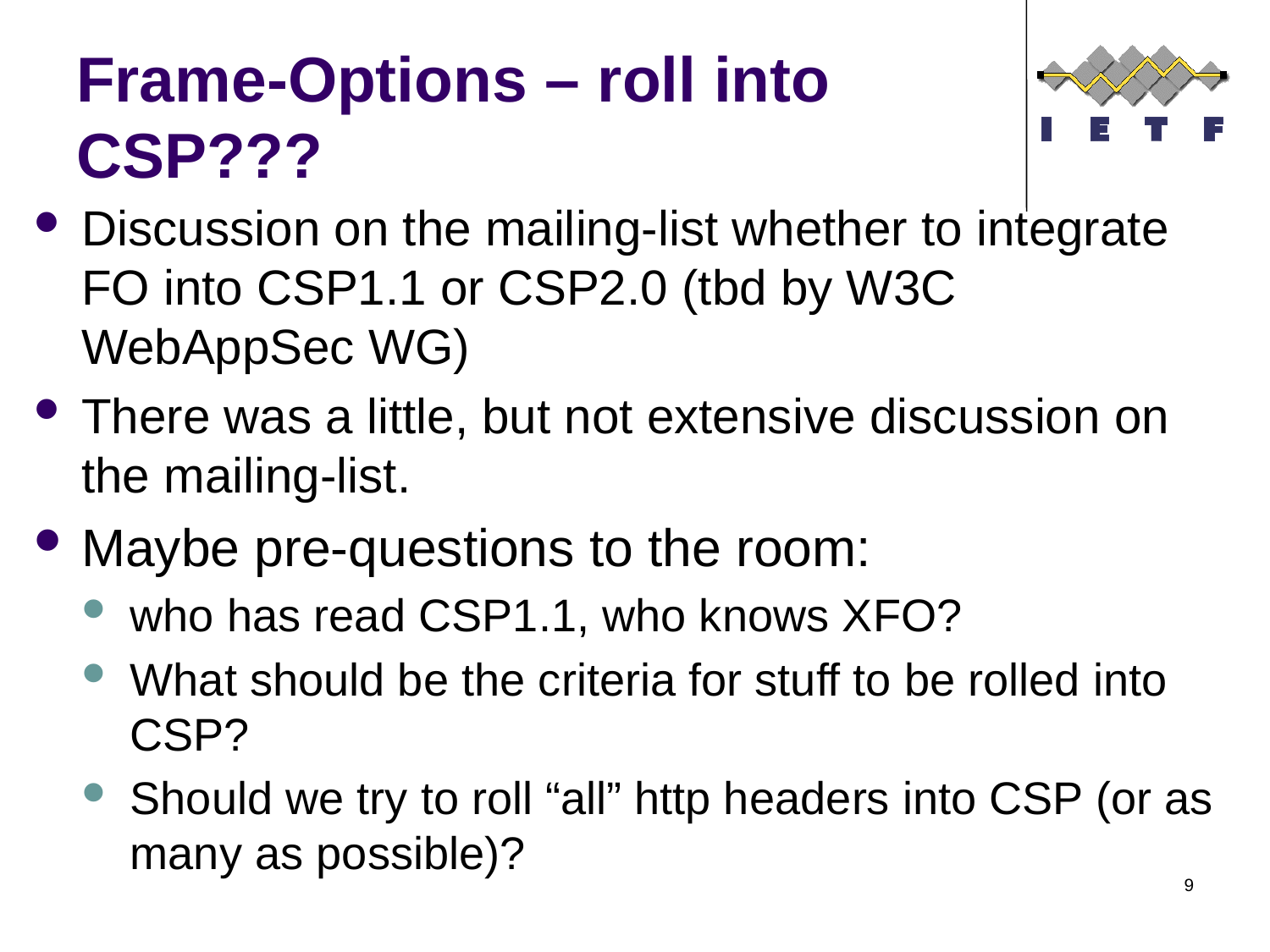

# Frame-Options – roll into CSP???
Discussion on the mailing-list whether to integrate FO into CSP1.1 or CSP2.0 (tbd by W3C WebAppSec WG)
There was a little, but not extensive discussion on the mailing-list.
Maybe pre-questions to the room:
who has read CSP1.1, who knows XFO?
What should be the criteria for stuff to be rolled into CSP?
Should we try to roll “all” http headers into CSP (or as many as possible)?

9